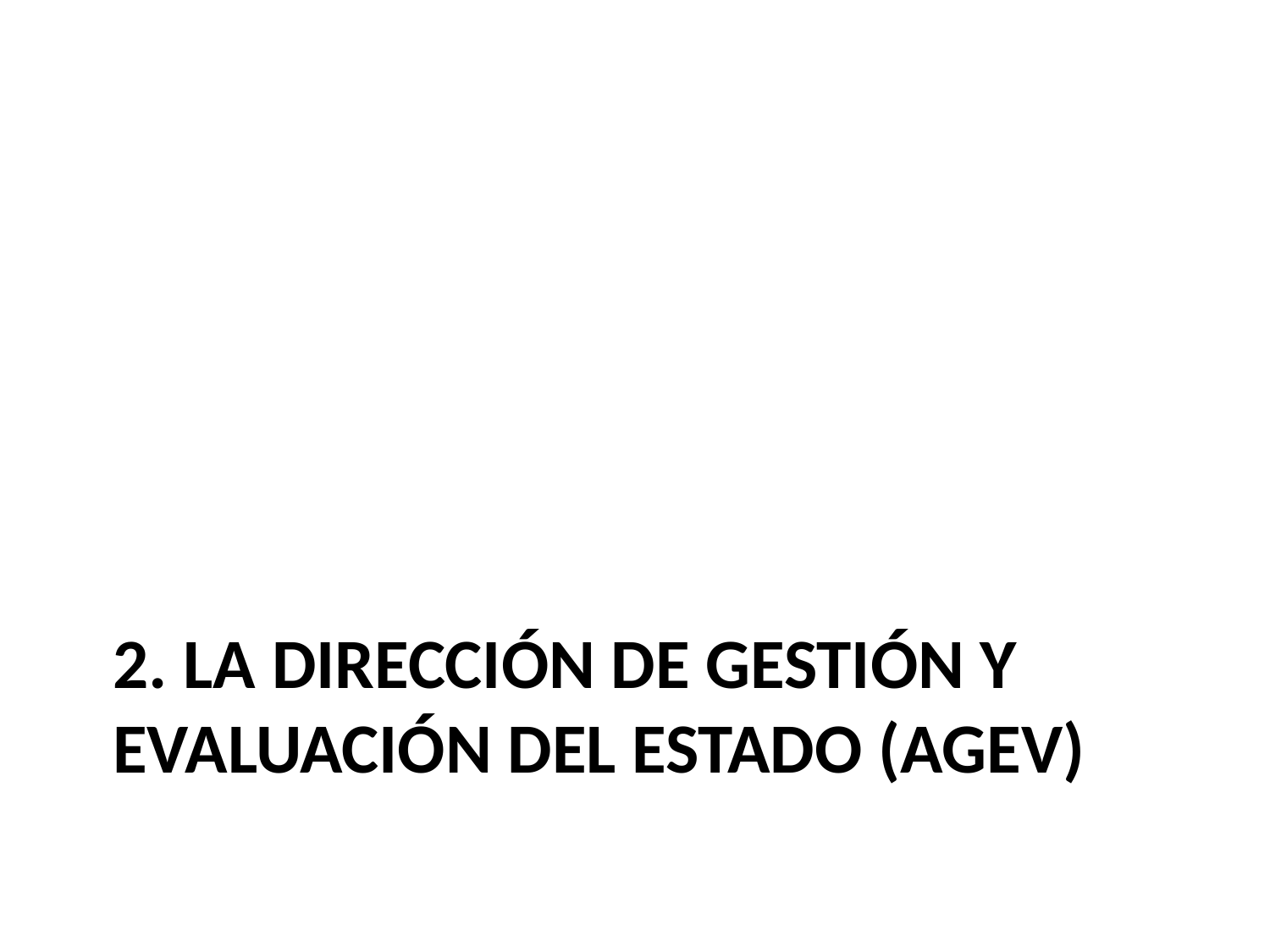

# 2. La Dirección de gestión y evaluación del estado (AGEV)